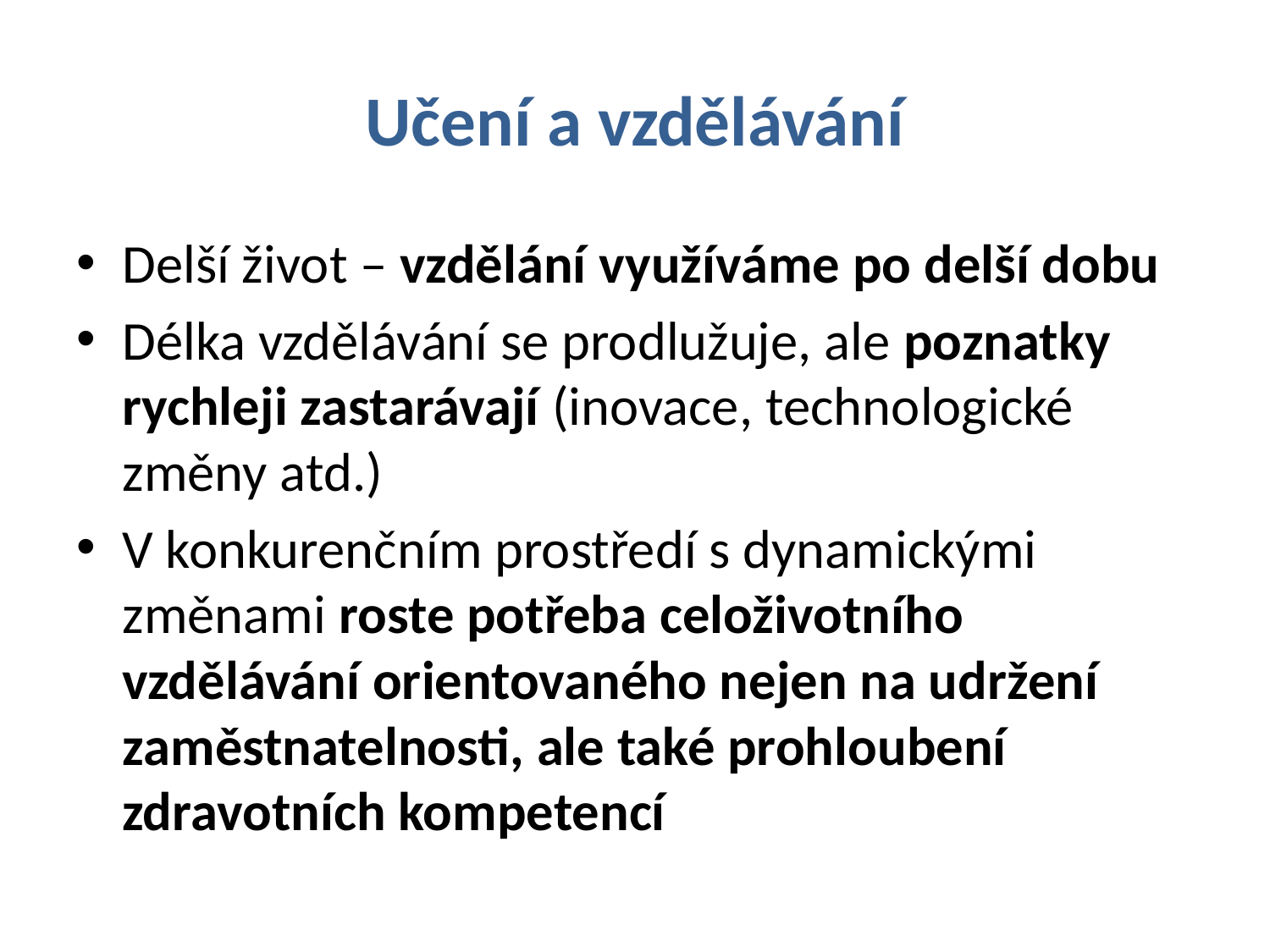

# Učení a vzdělávání
Delší život – vzdělání využíváme po delší dobu
Délka vzdělávání se prodlužuje, ale poznatky rychleji zastarávají (inovace, technologické změny atd.)
V konkurenčním prostředí s dynamickými změnami roste potřeba celoživotního vzdělávání orientovaného nejen na udržení zaměstnatelnosti, ale také prohloubení zdravotních kompetencí